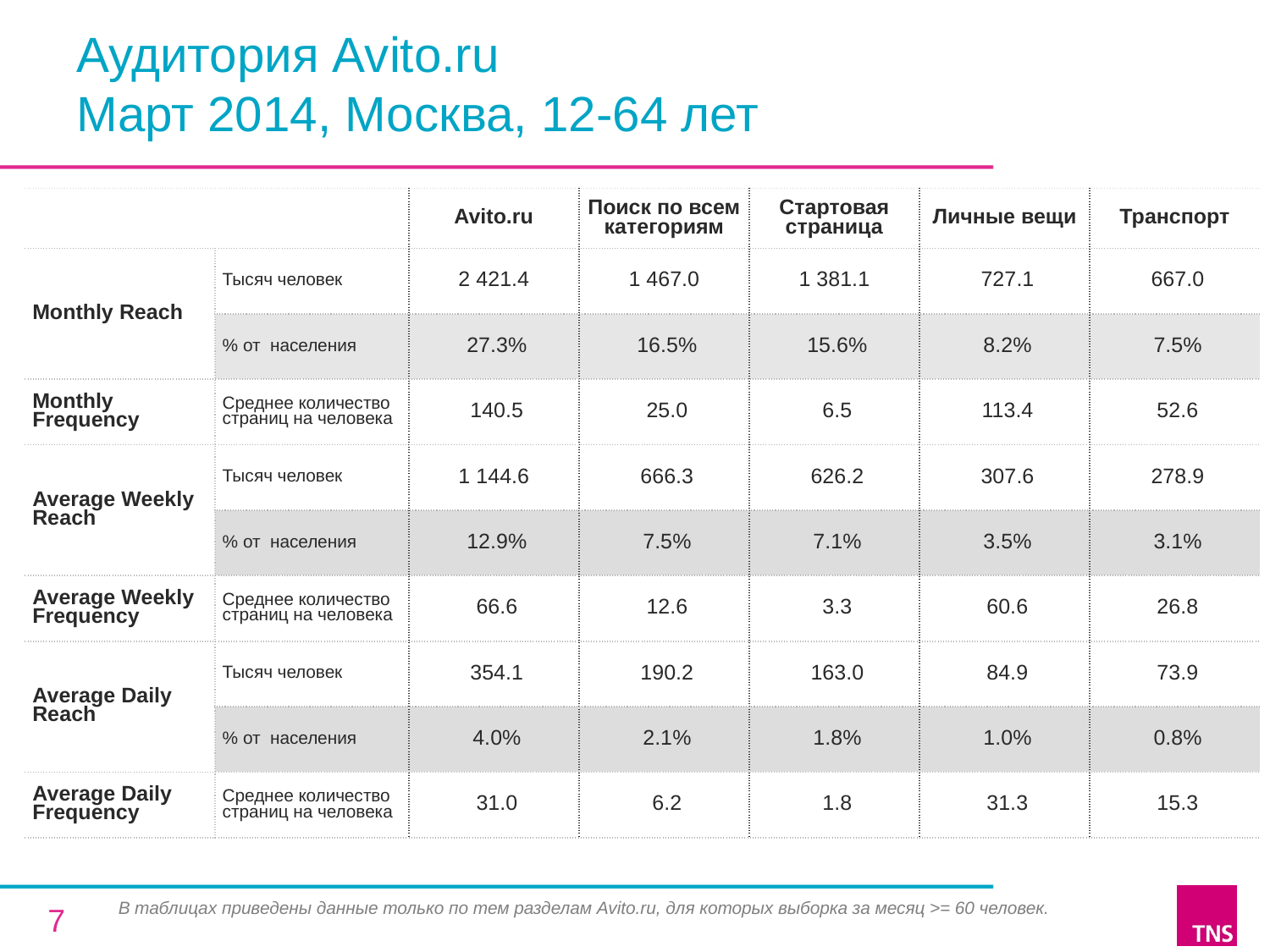

# Аудитория Avito.ru Март 2014, Москва, 12-64 лет
|  |  | Avito.ru | Поиск по всем категориям | Стартовая страница | Личные вещи | Транспорт |
| --- | --- | --- | --- | --- | --- | --- |
| Monthly Reach | Тысяч человек | 2 421.4 | 1 467.0 | 1 381.1 | 727.1 | 667.0 |
|  | % от населения | 27.3% | 16.5% | 15.6% | 8.2% | 7.5% |
| Monthly Frequency | Среднее количество страниц на человека | 140.5 | 25.0 | 6.5 | 113.4 | 52.6 |
| Average Weekly Reach | Тысяч человек | 1 144.6 | 666.3 | 626.2 | 307.6 | 278.9 |
|  | % от населения | 12.9% | 7.5% | 7.1% | 3.5% | 3.1% |
| Average Weekly Frequency | Среднее количество страниц на человека | 66.6 | 12.6 | 3.3 | 60.6 | 26.8 |
| Average Daily Reach | Тысяч человек | 354.1 | 190.2 | 163.0 | 84.9 | 73.9 |
|  | % от населения | 4.0% | 2.1% | 1.8% | 1.0% | 0.8% |
| Average Daily Frequency | Среднее количество страниц на человека | 31.0 | 6.2 | 1.8 | 31.3 | 15.3 |
В таблицах приведены данные только по тем разделам Avito.ru, для которых выборка за месяц >= 60 человек.
7